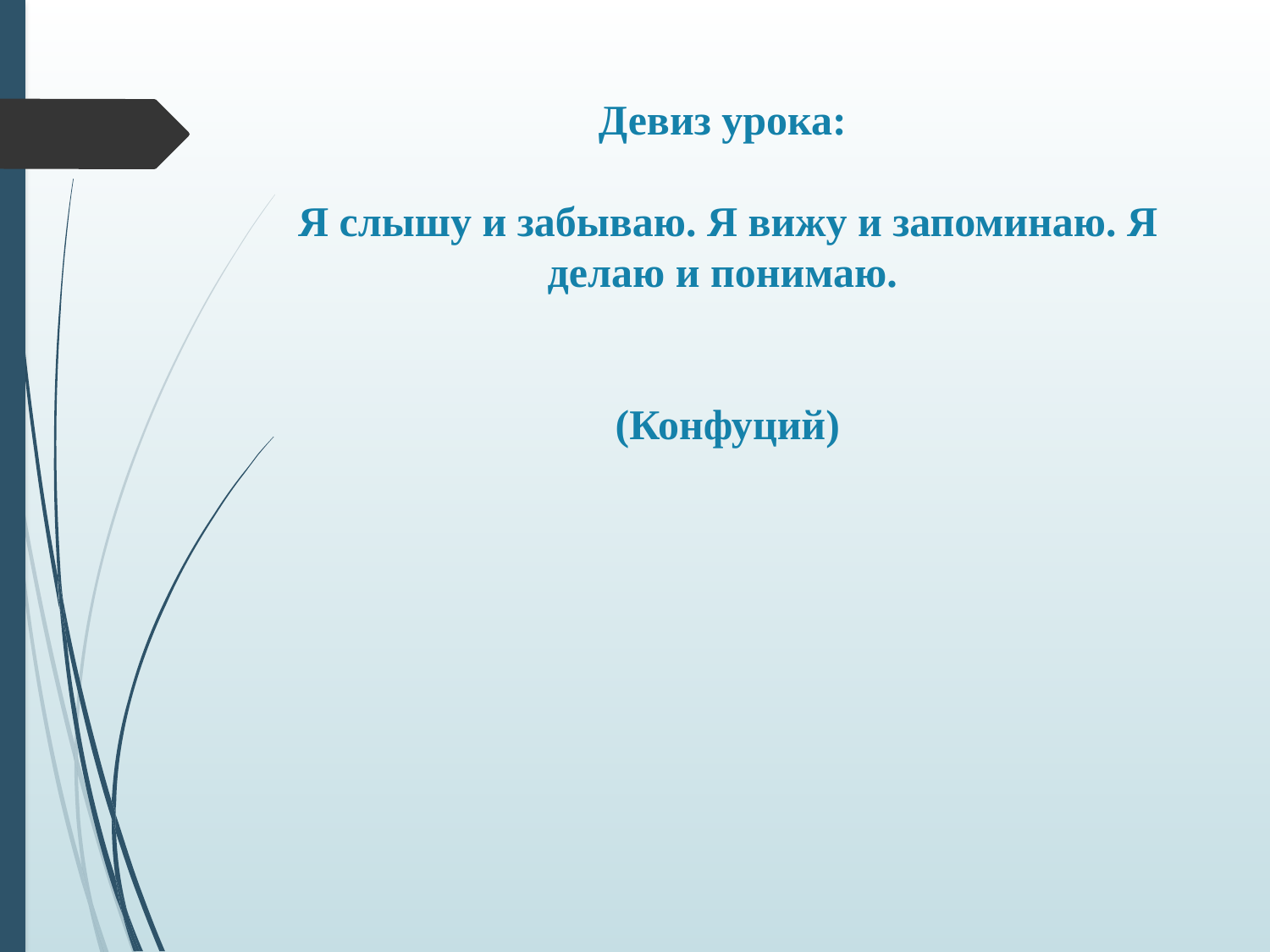

# Девиз урока: Я слышу и забываю. Я вижу и запоминаю. Я делаю и понимаю. (Конфуций)